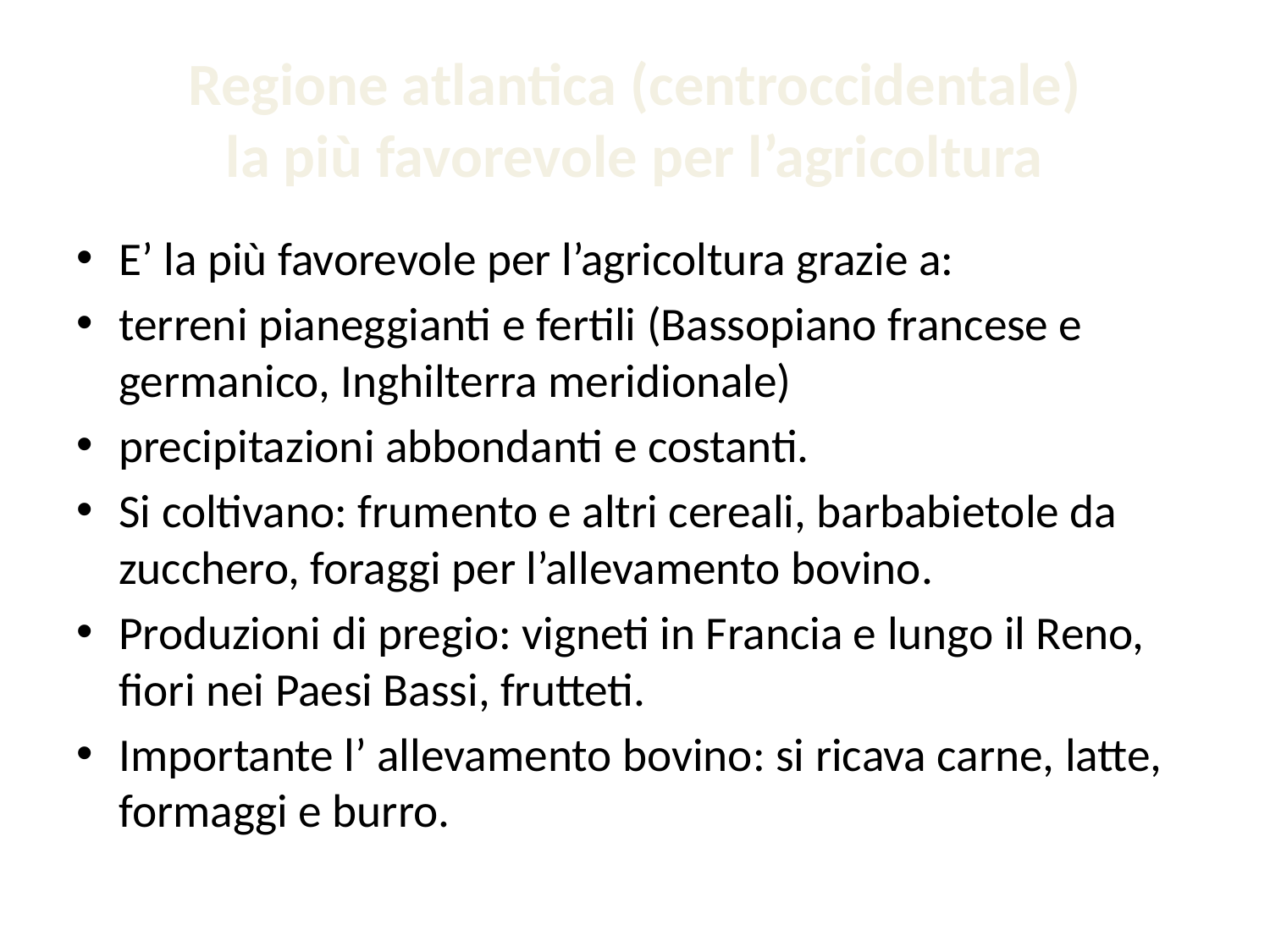

# Regione atlantica (centroccidentale) la più favorevole per l’agricoltura
E’ la più favorevole per l’agricoltura grazie a:
terreni pianeggianti e fertili (Bassopiano francese e germanico, Inghilterra meridionale)
precipitazioni abbondanti e costanti.
Si coltivano: frumento e altri cereali, barbabietole da zucchero, foraggi per l’allevamento bovino.
Produzioni di pregio: vigneti in Francia e lungo il Reno, fiori nei Paesi Bassi, frutteti.
Importante l’ allevamento bovino: si ricava carne, latte, formaggi e burro.